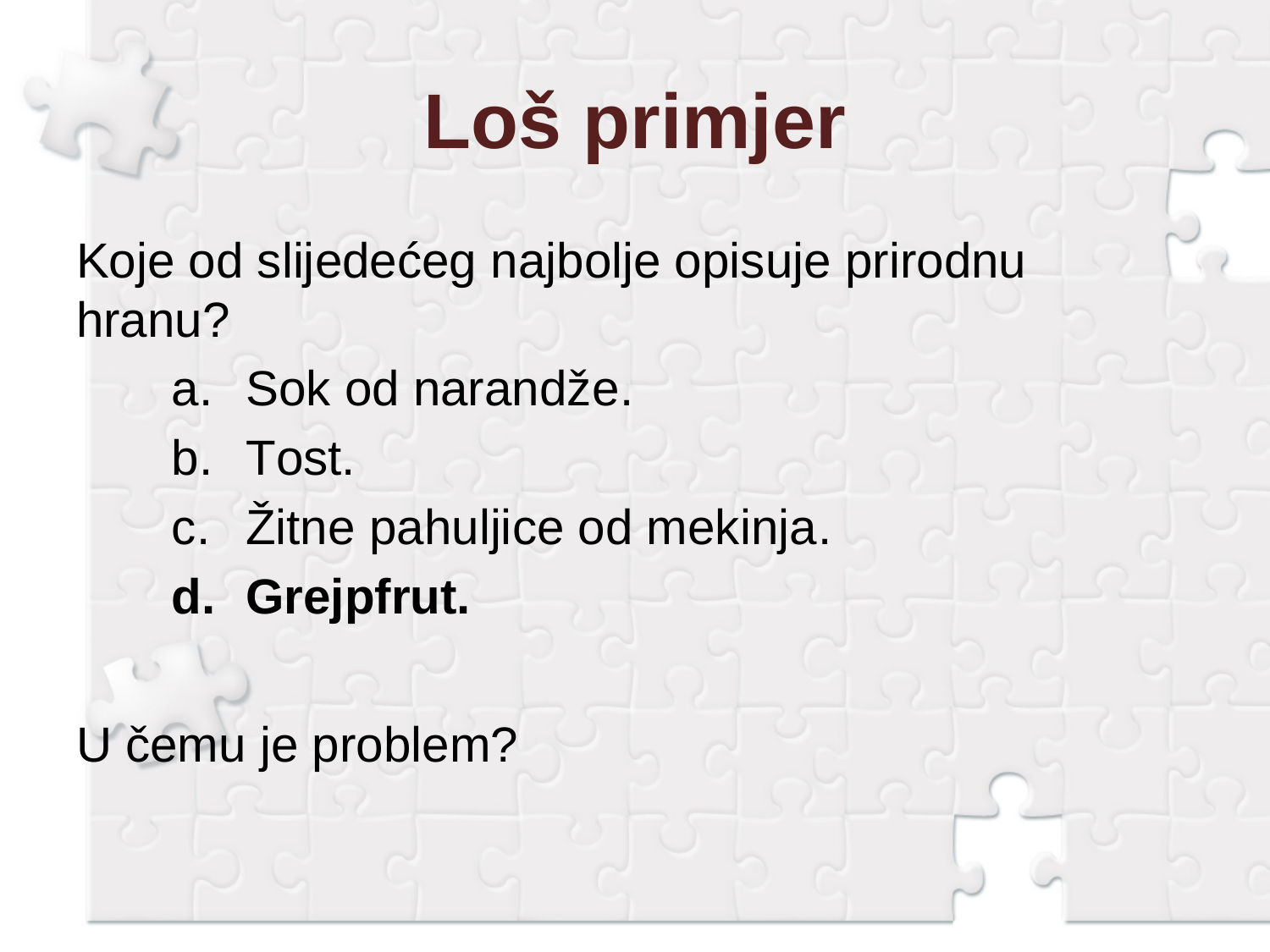

# Loš primjer
Koje od slijedećeg najbolje opisuje prirodnu hranu?
Sok od narandže.
Tost.
Žitne pahuljice od mekinja.
Grejpfrut.

U čemu je problem?